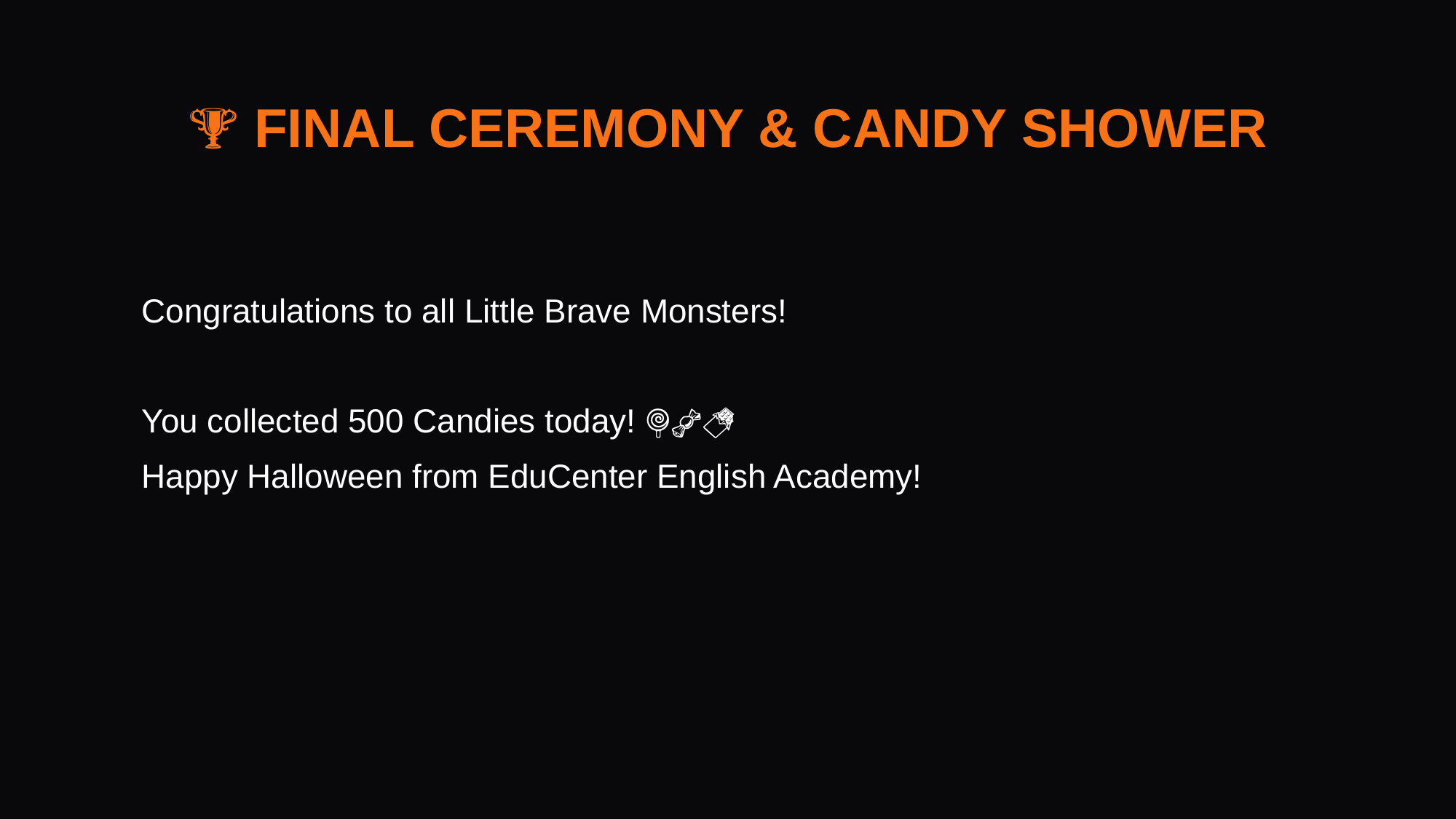

🏆 FINAL CEREMONY & CANDY SHOWER
Congratulations to all Little Brave Monsters!

You collected 500 Candies today! 🍭🍬🍫
Happy Halloween from EduCenter English Academy!